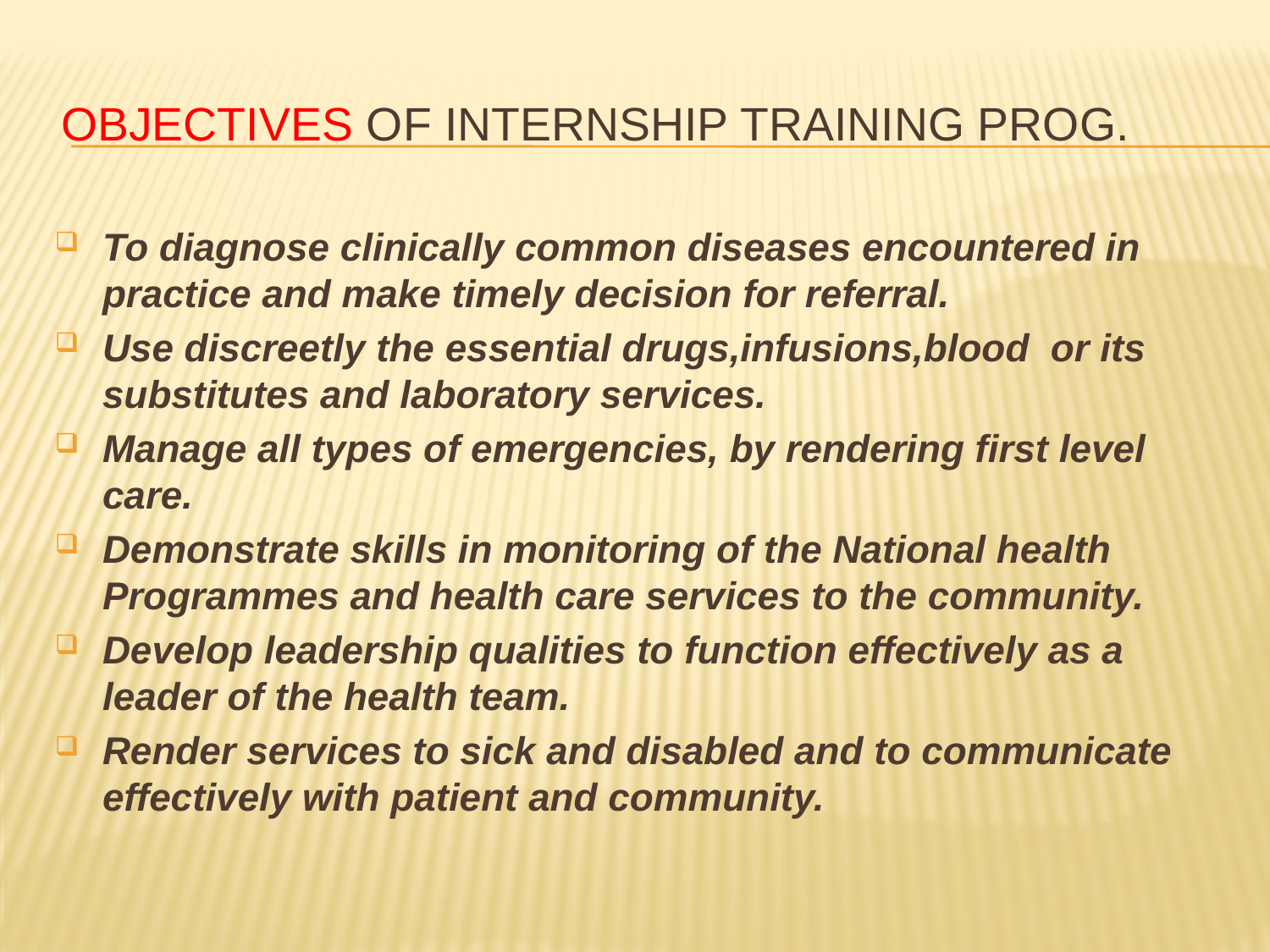

# Objectives of internship training prog.
To diagnose clinically common diseases encountered in practice and make timely decision for referral.
Use discreetly the essential drugs,infusions,blood  or its substitutes and laboratory services.
Manage all types of emergencies, by rendering first level care.
Demonstrate skills in monitoring of the National health Programmes and health care services to the community.
Develop leadership qualities to function effectively as a leader of the health team.
Render services to sick and disabled and to communicate effectively with patient and community.